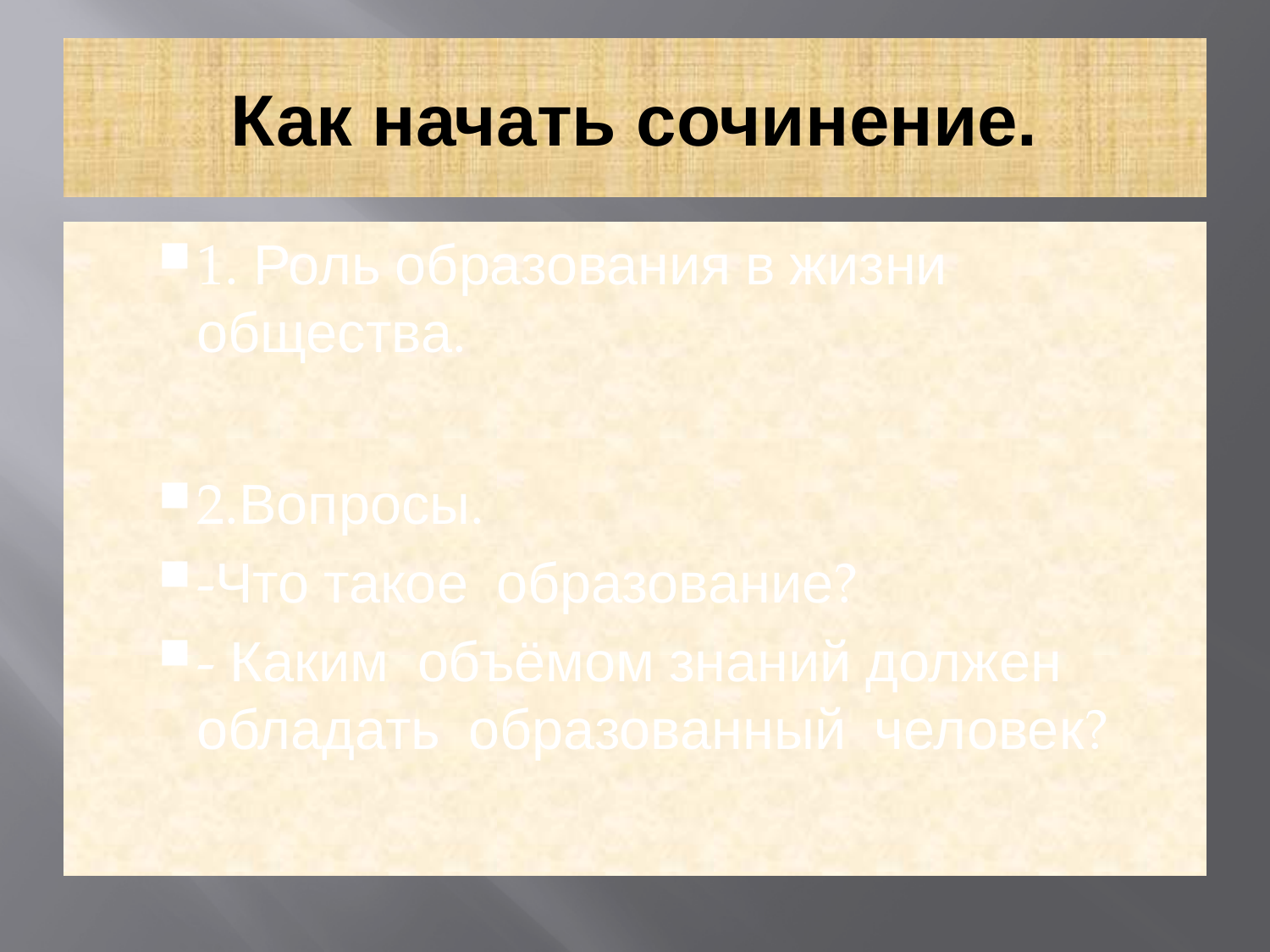

# Как начать сочинение.
1. Роль образования в жизни общества.

2.Вопросы.
-Что такое  образование?
- Каким  объёмом знаний должен  обладать  образованный  человек?